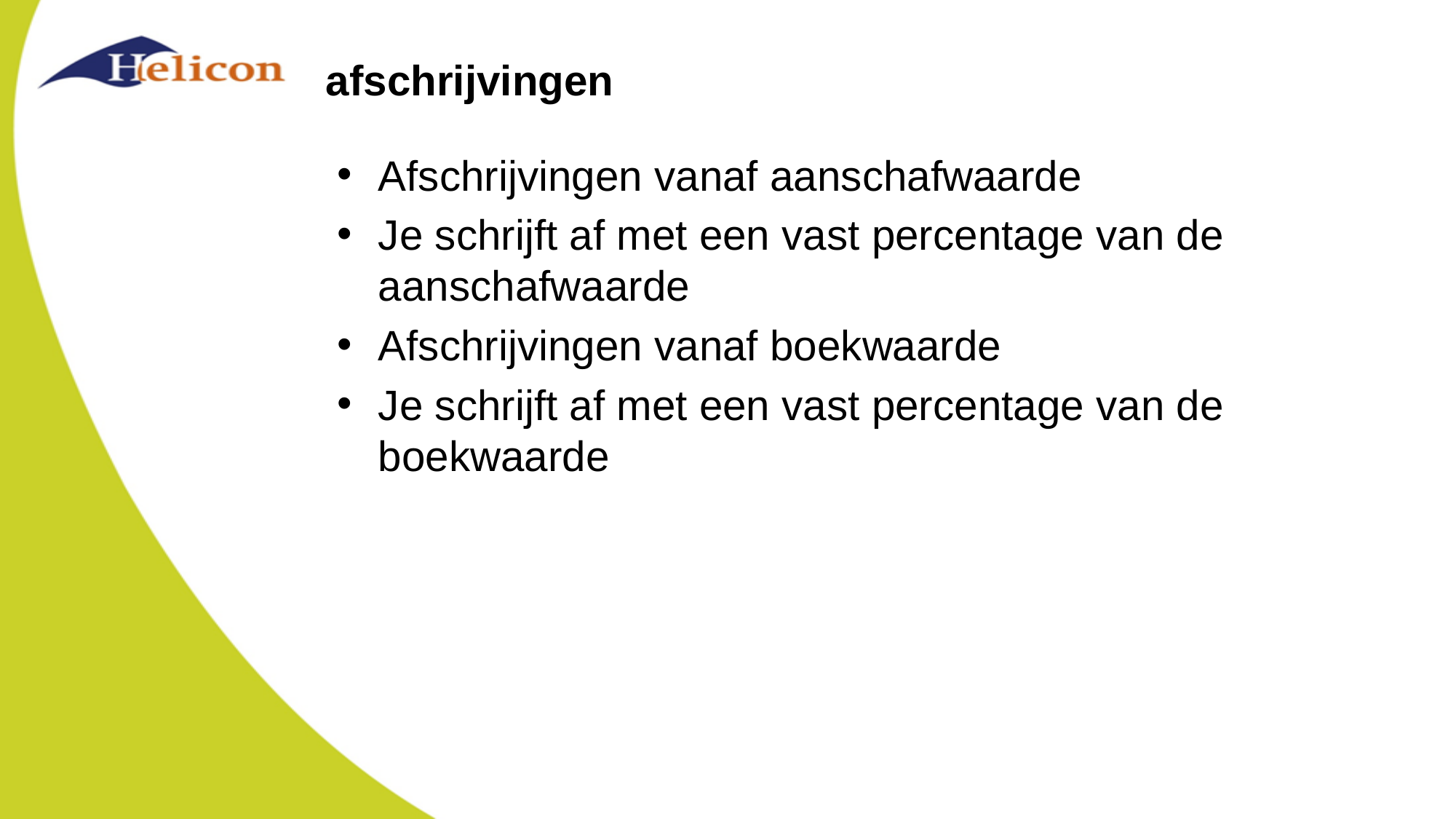

# afschrijvingen
Afschrijvingen vanaf aanschafwaarde
Je schrijft af met een vast percentage van de aanschafwaarde
Afschrijvingen vanaf boekwaarde
Je schrijft af met een vast percentage van de boekwaarde